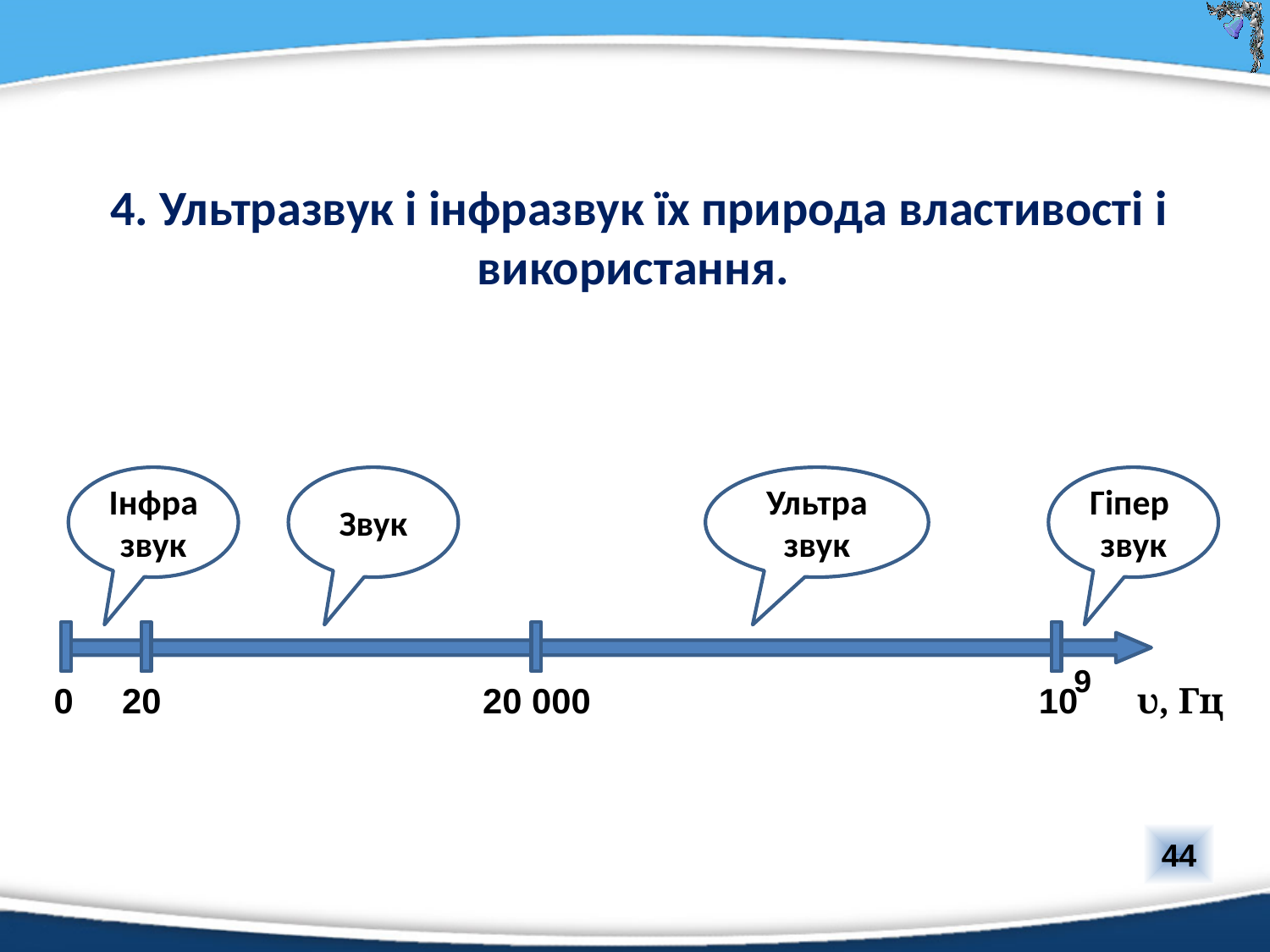

#
4. Ультразвук і інфразвук їх природа властивості і використання.
Інфра звук
Звук
Ультра звук
Гіпер  звук

9
0     20                                 20 000                                              10      υ, Гц
44